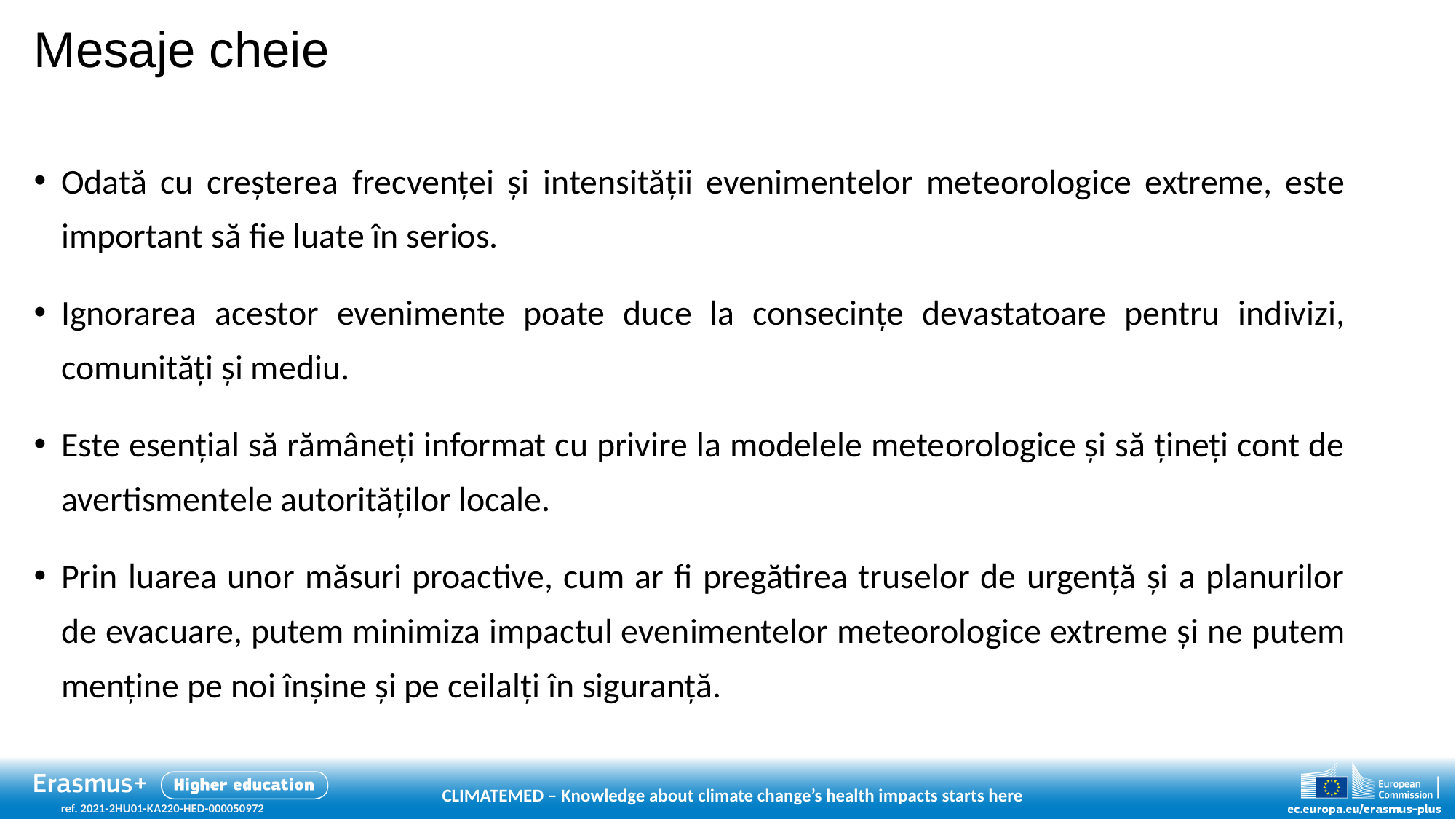

# Mesaje cheie
Odată cu creșterea frecvenței și intensității evenimentelor meteorologice extreme, este important să fie luate în serios.
Ignorarea acestor evenimente poate duce la consecințe devastatoare pentru indivizi, comunități și mediu.
Este esențial să rămâneți informat cu privire la modelele meteorologice și să țineți cont de avertismentele autorităților locale.
Prin luarea unor măsuri proactive, cum ar fi pregătirea truselor de urgență și a planurilor de evacuare, putem minimiza impactul evenimentelor meteorologice extreme și ne putem menține pe noi înșine și pe ceilalți în siguranță.